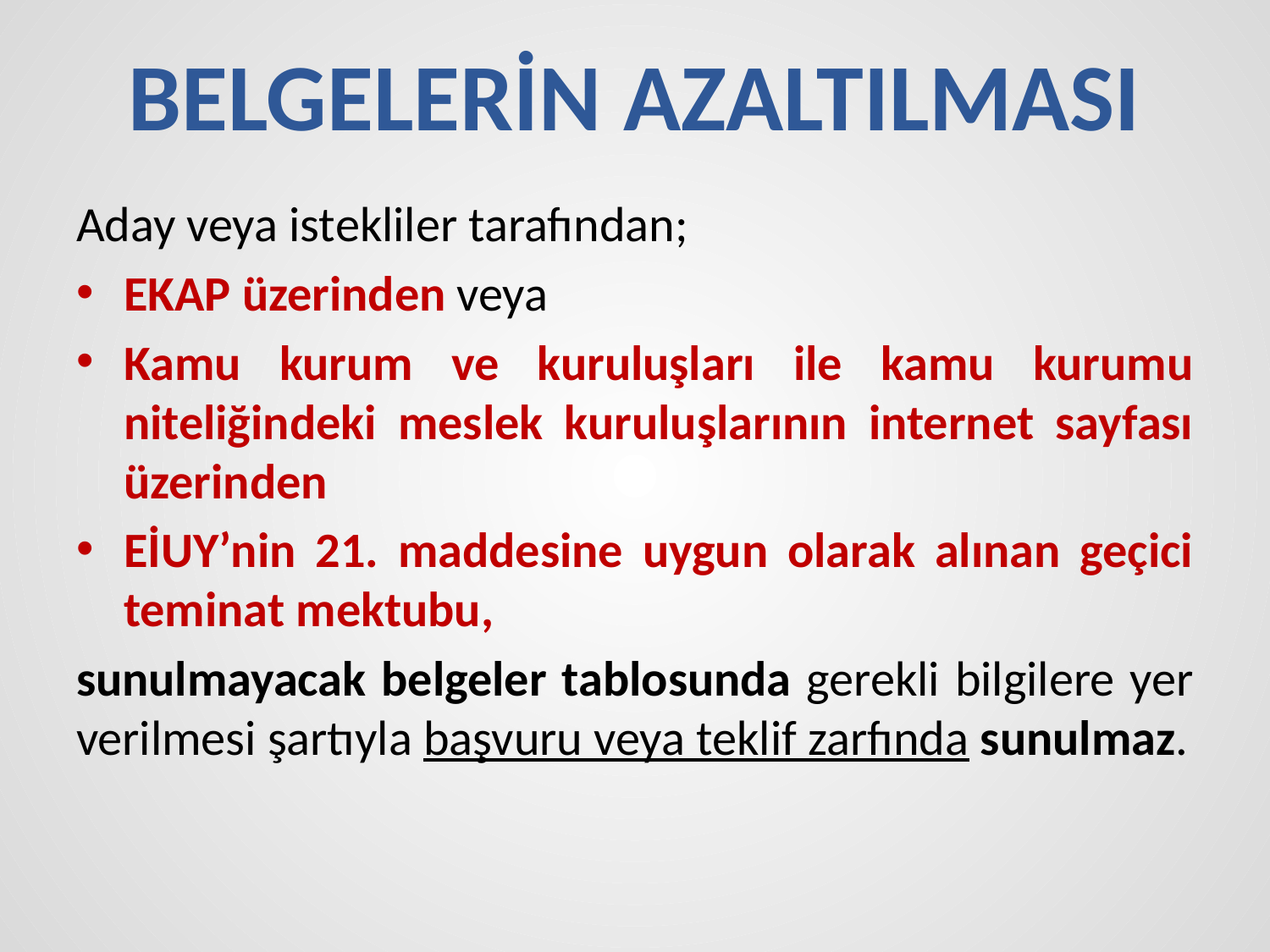

# BELGELERİN AZALTILMASI
Aday veya istekliler tarafından;
EKAP üzerinden veya
Kamu kurum ve kuruluşları ile kamu kurumu niteliğindeki meslek kuruluşlarının internet sayfası üzerinden
EİUY’nin 21. maddesine uygun olarak alınan geçici teminat mektubu,
sunulmayacak belgeler tablosunda gerekli bilgilere yer verilmesi şartıyla başvuru veya teklif zarfında sunulmaz.